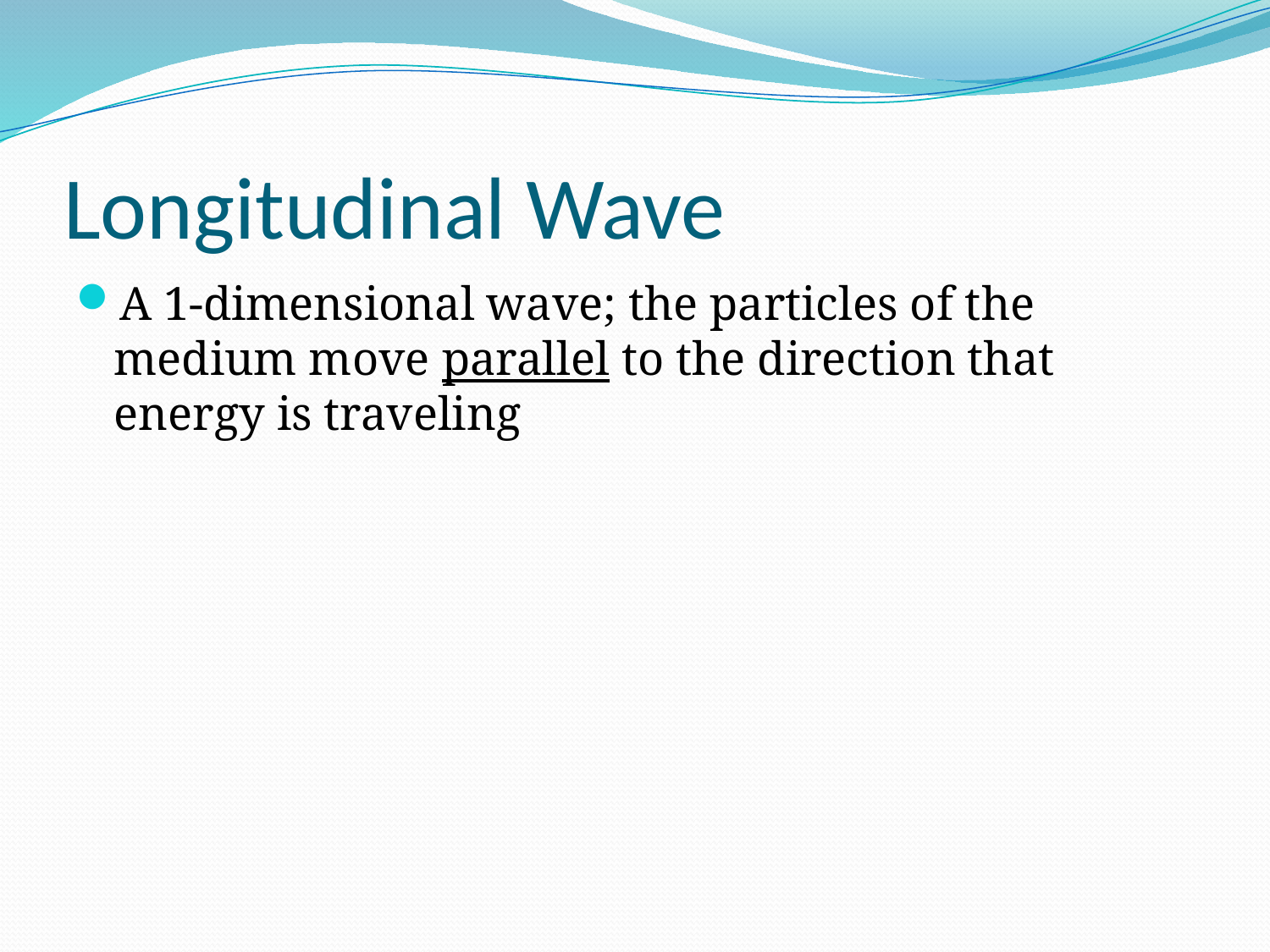

# Longitudinal Wave
A 1-dimensional wave; the particles of the medium move parallel to the direction that energy is traveling